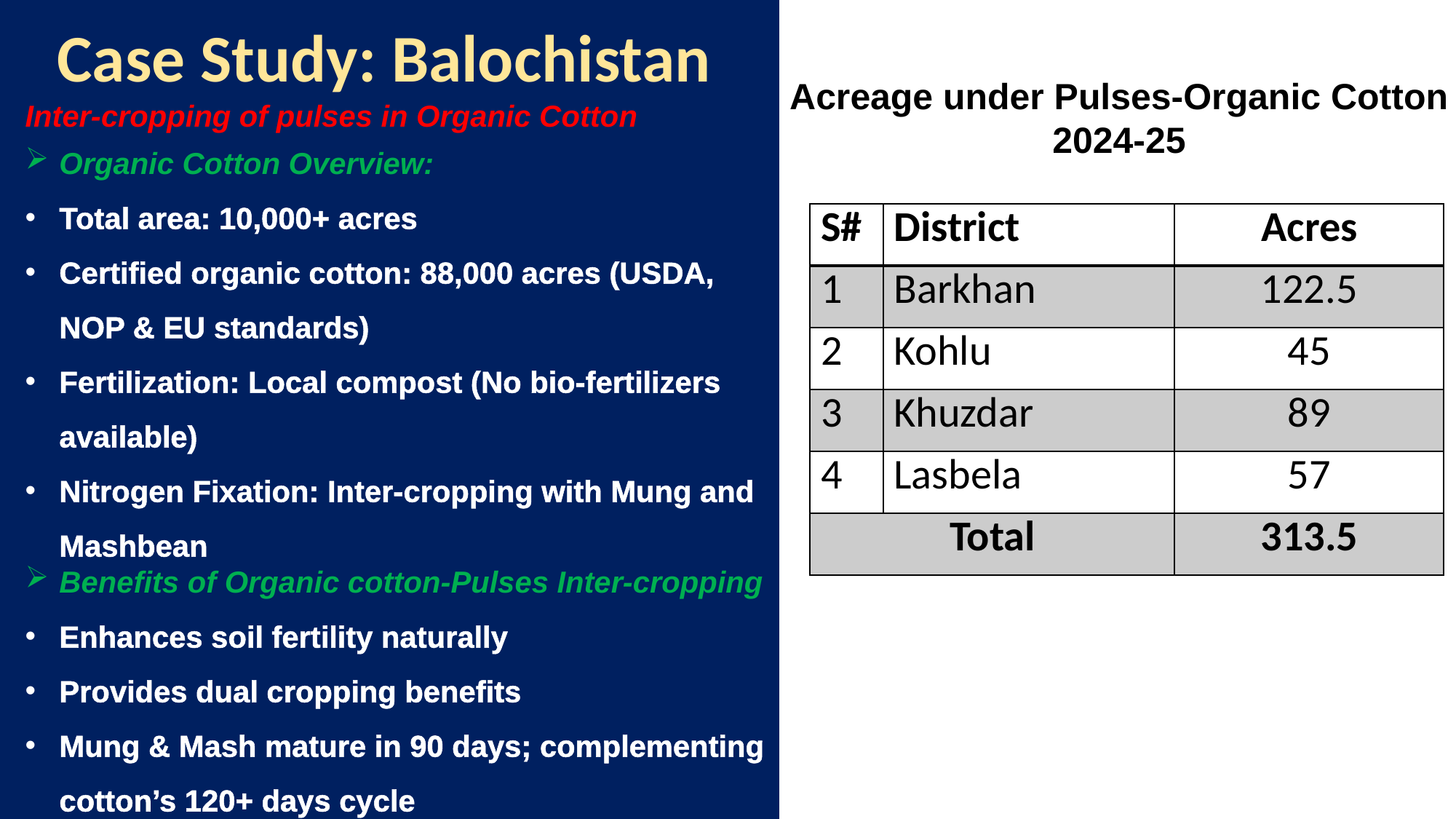

Case Study: Balochistan
Acreage under Pulses-Organic Cotton
2024-25
Inter-cropping of pulses in Organic Cotton

Organic Cotton Overview:
Total area: 10,000+ acres
Certified organic cotton: 88,000 acres (USDA, NOP & EU standards)
Fertilization: Local compost (No bio-fertilizers available)
Nitrogen Fixation: Inter-cropping with Mung and Mashbean
Benefits of Organic cotton-Pulses Inter-cropping
Enhances soil fertility naturally
Provides dual cropping benefits
Mung & Mash mature in 90 days; complementing cotton’s 120+ days cycle
| S# | District | Acres |
| --- | --- | --- |
| 1 | Barkhan | 122.5 |
| 2 | Kohlu | 45 |
| 3 | Khuzdar | 89 |
| 4 | Lasbela | 57 |
| Total |  | 313.5 |